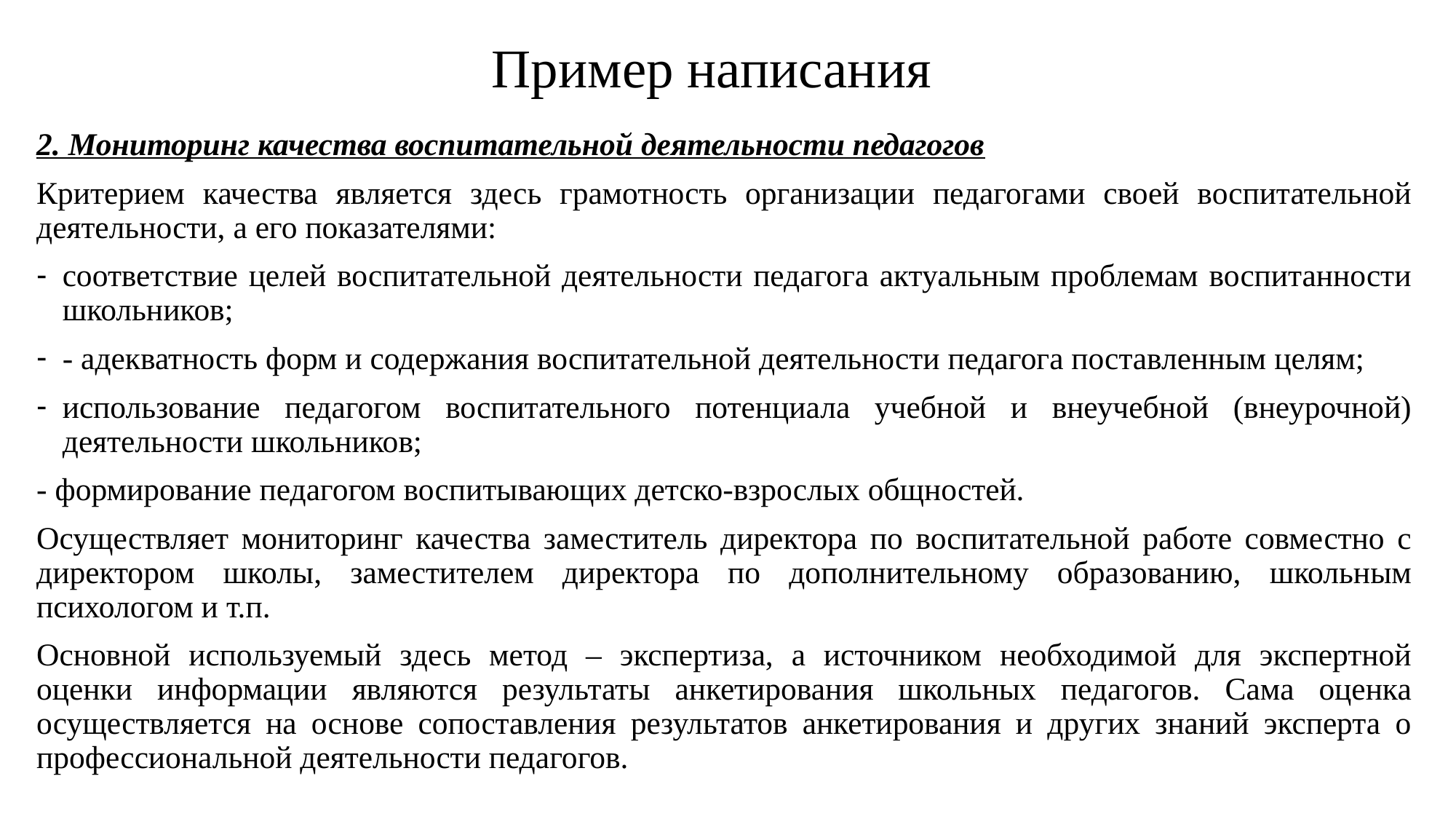

Пример написания
2. Мониторинг качества воспитательной деятельности педагогов
Критерием качества является здесь грамотность организации педагогами своей воспитательной деятельности, а его показателями:
соответствие целей воспитательной деятельности педагога актуальным проблемам воспитанности школьников;
- адекватность форм и содержания воспитательной деятельности педагога поставленным целям;
использование педагогом воспитательного потенциала учебной и внеучебной (внеурочной) деятельности школьников;
- формирование педагогом воспитывающих детско-взрослых общностей.
Осуществляет мониторинг качества заместитель директора по воспитательной работе совместно с директором школы, заместителем директора по дополнительному образованию, школьным психологом и т.п.
Основной используемый здесь метод – экспертиза, а источником необходимой для экспертной оценки информации являются результаты анкетирования школьных педагогов. Сама оценка осуществляется на основе сопоставления результатов анкетирования и других знаний эксперта о профессиональной деятельности педагогов.